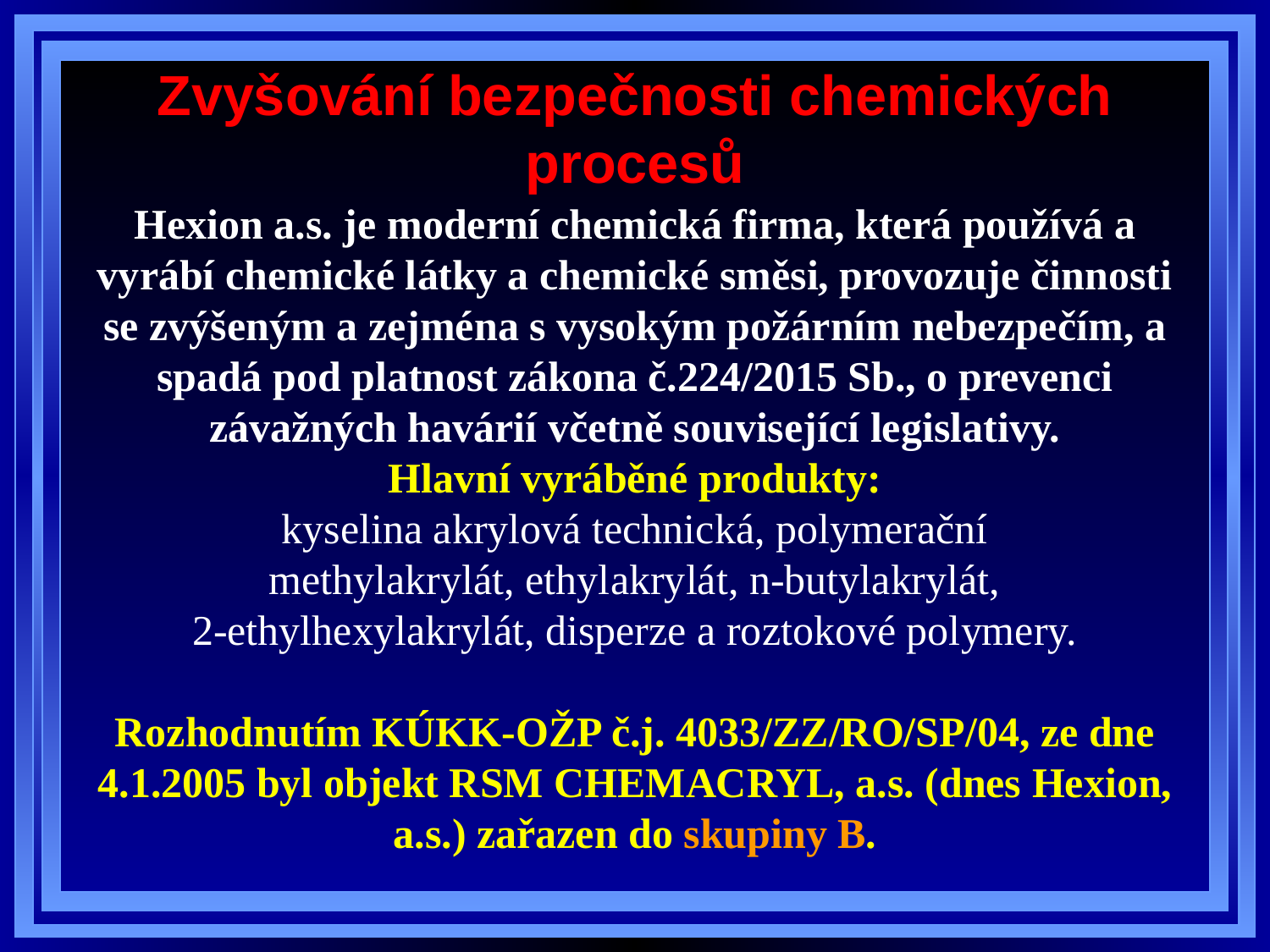

# Zvyšování bezpečnosti chemických procesů
Hexion a.s. je moderní chemická firma, která používá a vyrábí chemické látky a chemické směsi, provozuje činnosti se zvýšeným a zejména s vysokým požárním nebezpečím, a spadá pod platnost zákona č.224/2015 Sb., o prevenci závažných havárií včetně související legislativy.
Hlavní vyráběné produkty:
kyselina akrylová technická, polymerační
methylakrylát, ethylakrylát, n-butylakrylát,
2-ethylhexylakrylát, disperze a roztokové polymery.

Rozhodnutím KÚKK-OŽP č.j. 4033/ZZ/RO/SP/04, ze dne 4.1.2005 byl objekt RSM CHEMACRYL, a.s. (dnes Hexion, a.s.) zařazen do skupiny B.